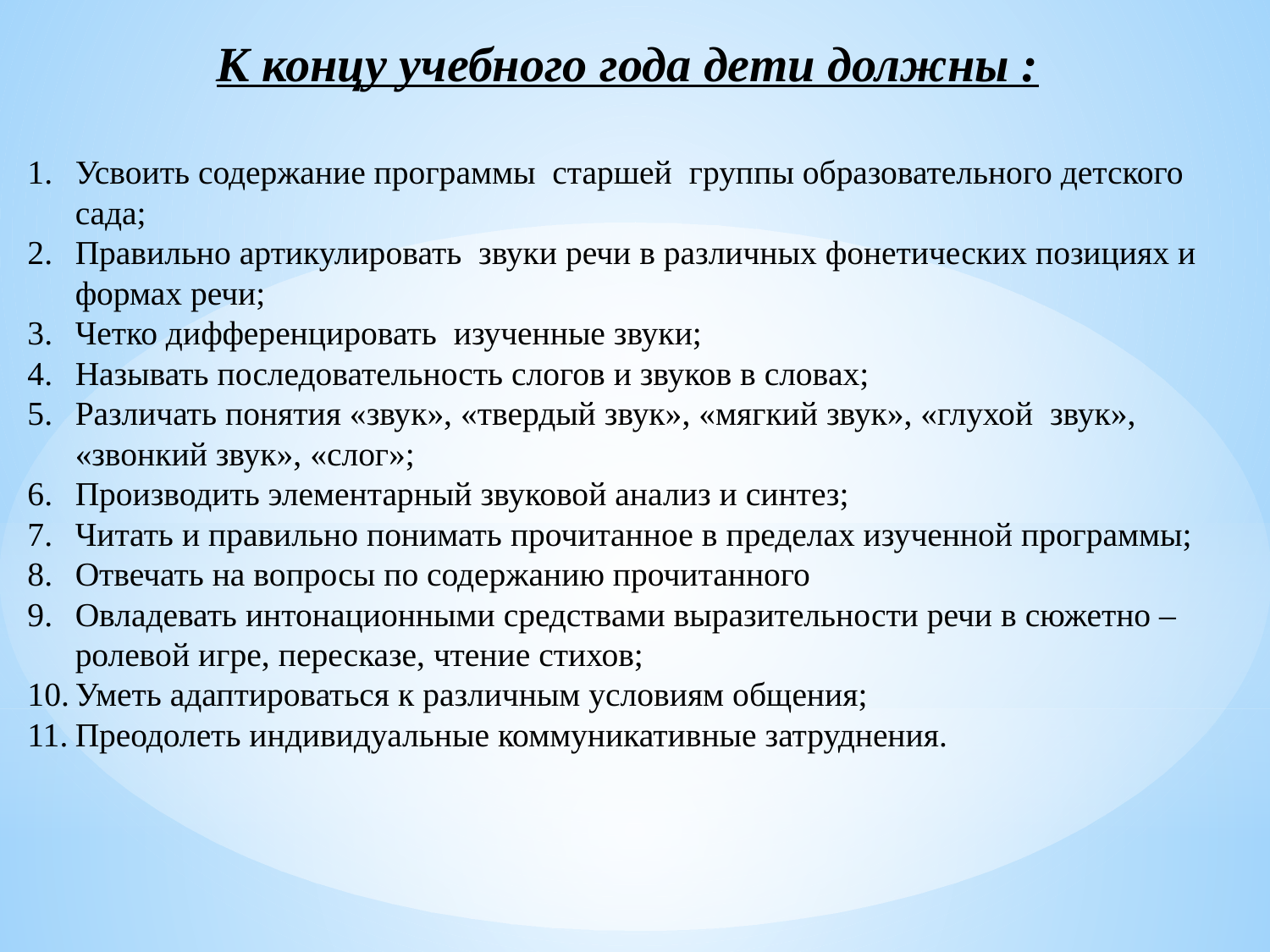

К концу учебного года дети должны :

Усвоить содержание программы  старшей  группы образовательного детского сада;
Правильно артикулировать  звуки речи в различных фонетических позициях и формах речи;
Четко дифференцировать  изученные звуки;
Называть последовательность слогов и звуков в словах;
Различать понятия «звук», «твердый звук», «мягкий звук», «глухой  звук», «звонкий звук», «слог»;
Производить элементарный звуковой анализ и синтез;
Читать и правильно понимать прочитанное в пределах изученной программы;
Отвечать на вопросы по содержанию прочитанного
Овладевать интонационными средствами выразительности речи в сюжетно – ролевой игре, пересказе, чтение стихов;
Уметь адаптироваться к различным условиям общения;
Преодолеть индивидуальные коммуникативные затруднения.